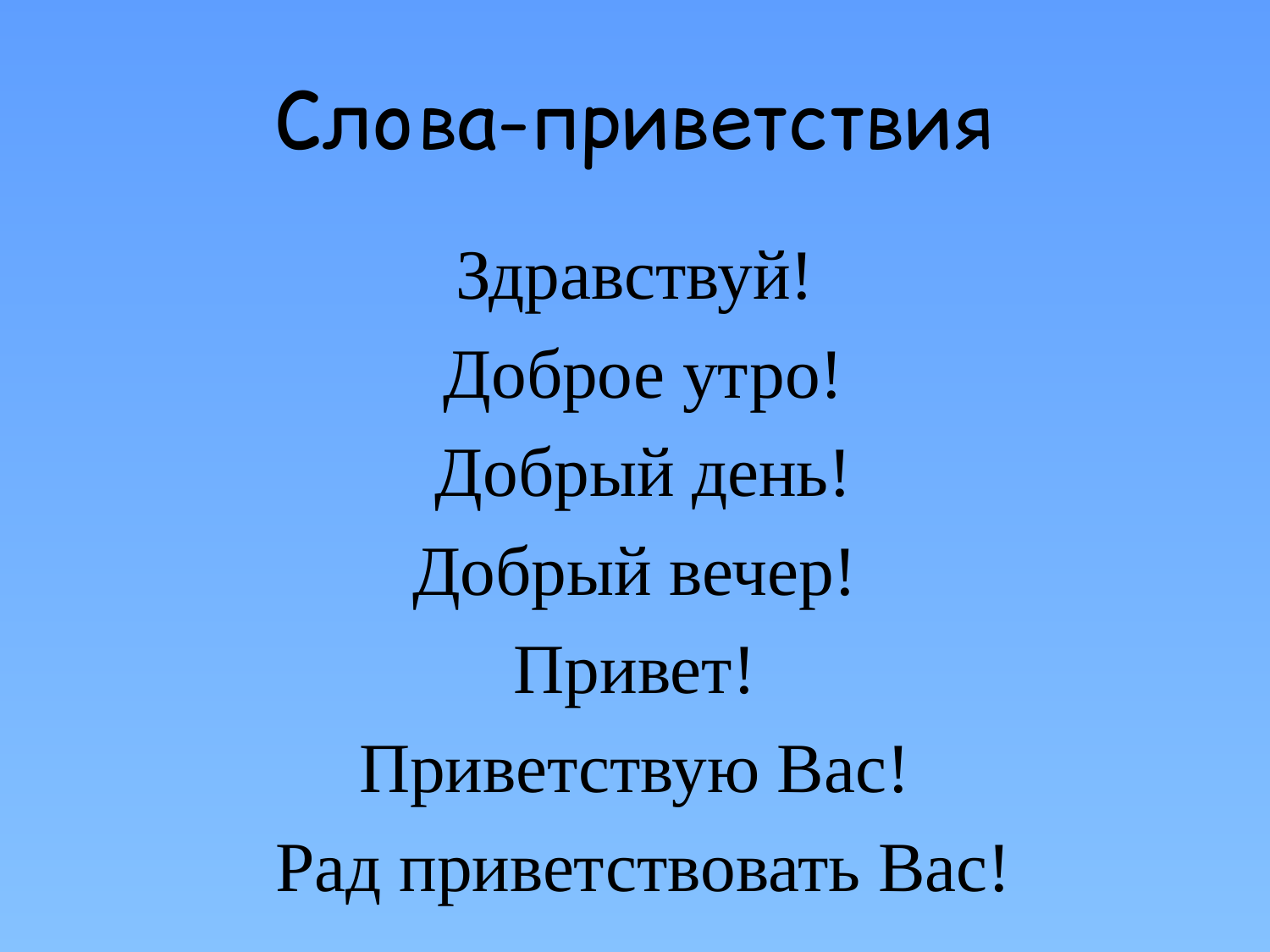

# Слова-приветствия
Здравствуй!
 Доброе утро!
 Добрый день!
 Добрый вечер!
Привет!
Приветствую Вас!
 Рад приветствовать Вас!